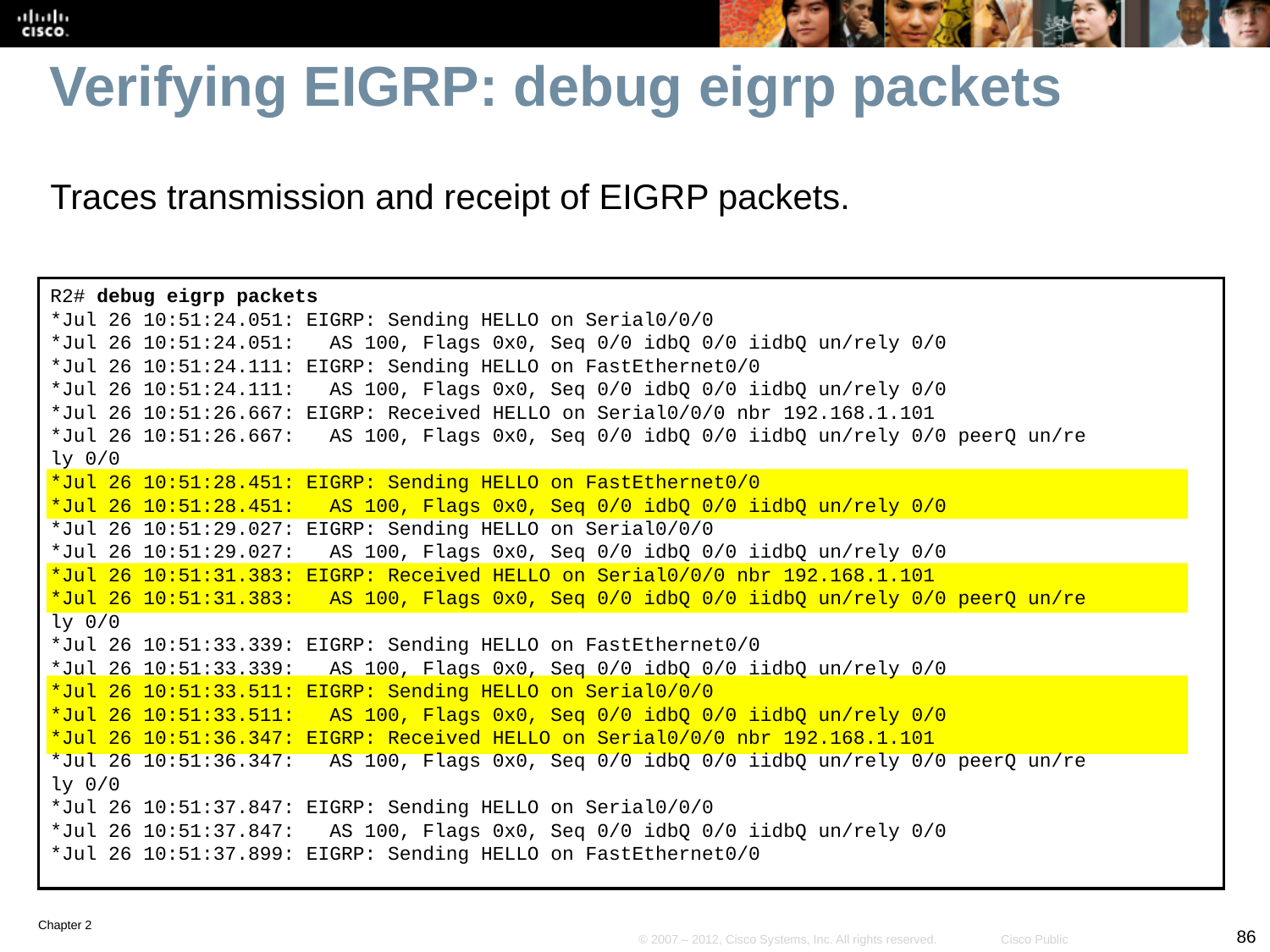

# Verifying EIGRP: debug eigrp packets
Traces transmission and receipt of EIGRP packets.
R2# debug eigrp packets
*Jul 26 10:51:24.051: EIGRP: Sending HELLO on Serial0/0/0
*Jul 26 10:51:24.051:   AS 100, Flags 0x0, Seq 0/0 idbQ 0/0 iidbQ un/rely 0/0
*Jul 26 10:51:24.111: EIGRP: Sending HELLO on FastEthernet0/0
*Jul 26 10:51:24.111:   AS 100, Flags 0x0, Seq 0/0 idbQ 0/0 iidbQ un/rely 0/0
*Jul 26 10:51:26.667: EIGRP: Received HELLO on Serial0/0/0 nbr 192.168.1.101
*Jul 26 10:51:26.667:   AS 100, Flags 0x0, Seq 0/0 idbQ 0/0 iidbQ un/rely 0/0 peerQ un/re
ly 0/0
*Jul 26 10:51:28.451: EIGRP: Sending HELLO on FastEthernet0/0
*Jul 26 10:51:28.451:   AS 100, Flags 0x0, Seq 0/0 idbQ 0/0 iidbQ un/rely 0/0
*Jul 26 10:51:29.027: EIGRP: Sending HELLO on Serial0/0/0
*Jul 26 10:51:29.027:   AS 100, Flags 0x0, Seq 0/0 idbQ 0/0 iidbQ un/rely 0/0
*Jul 26 10:51:31.383: EIGRP: Received HELLO on Serial0/0/0 nbr 192.168.1.101
*Jul 26 10:51:31.383:   AS 100, Flags 0x0, Seq 0/0 idbQ 0/0 iidbQ un/rely 0/0 peerQ un/re
ly 0/0
*Jul 26 10:51:33.339: EIGRP: Sending HELLO on FastEthernet0/0
*Jul 26 10:51:33.339:   AS 100, Flags 0x0, Seq 0/0 idbQ 0/0 iidbQ un/rely 0/0
*Jul 26 10:51:33.511: EIGRP: Sending HELLO on Serial0/0/0
*Jul 26 10:51:33.511:   AS 100, Flags 0x0, Seq 0/0 idbQ 0/0 iidbQ un/rely 0/0
*Jul 26 10:51:36.347: EIGRP: Received HELLO on Serial0/0/0 nbr 192.168.1.101
*Jul 26 10:51:36.347:   AS 100, Flags 0x0, Seq 0/0 idbQ 0/0 iidbQ un/rely 0/0 peerQ un/re
ly 0/0
*Jul 26 10:51:37.847: EIGRP: Sending HELLO on Serial0/0/0
*Jul 26 10:51:37.847:   AS 100, Flags 0x0, Seq 0/0 idbQ 0/0 iidbQ un/rely 0/0
*Jul 26 10:51:37.899: EIGRP: Sending HELLO on FastEthernet0/0